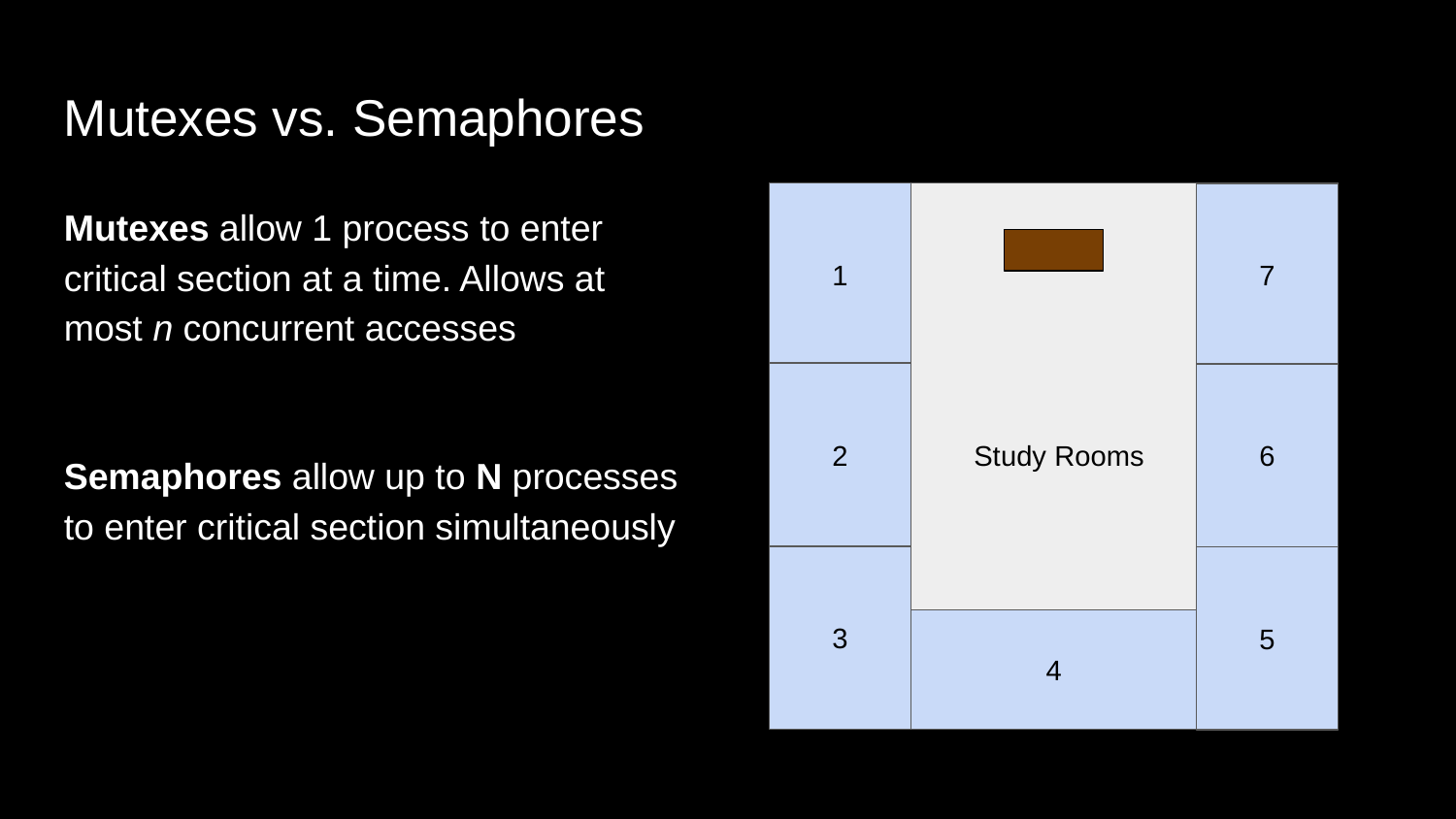

Mutexes vs. Semaphores
1
Study Rooms
Mutexes allow 1 process to enter critical section at a time. Allows at most n concurrent accesses

Semaphores allow up to N processes to enter critical section simultaneously
7

2
6
3
5
4